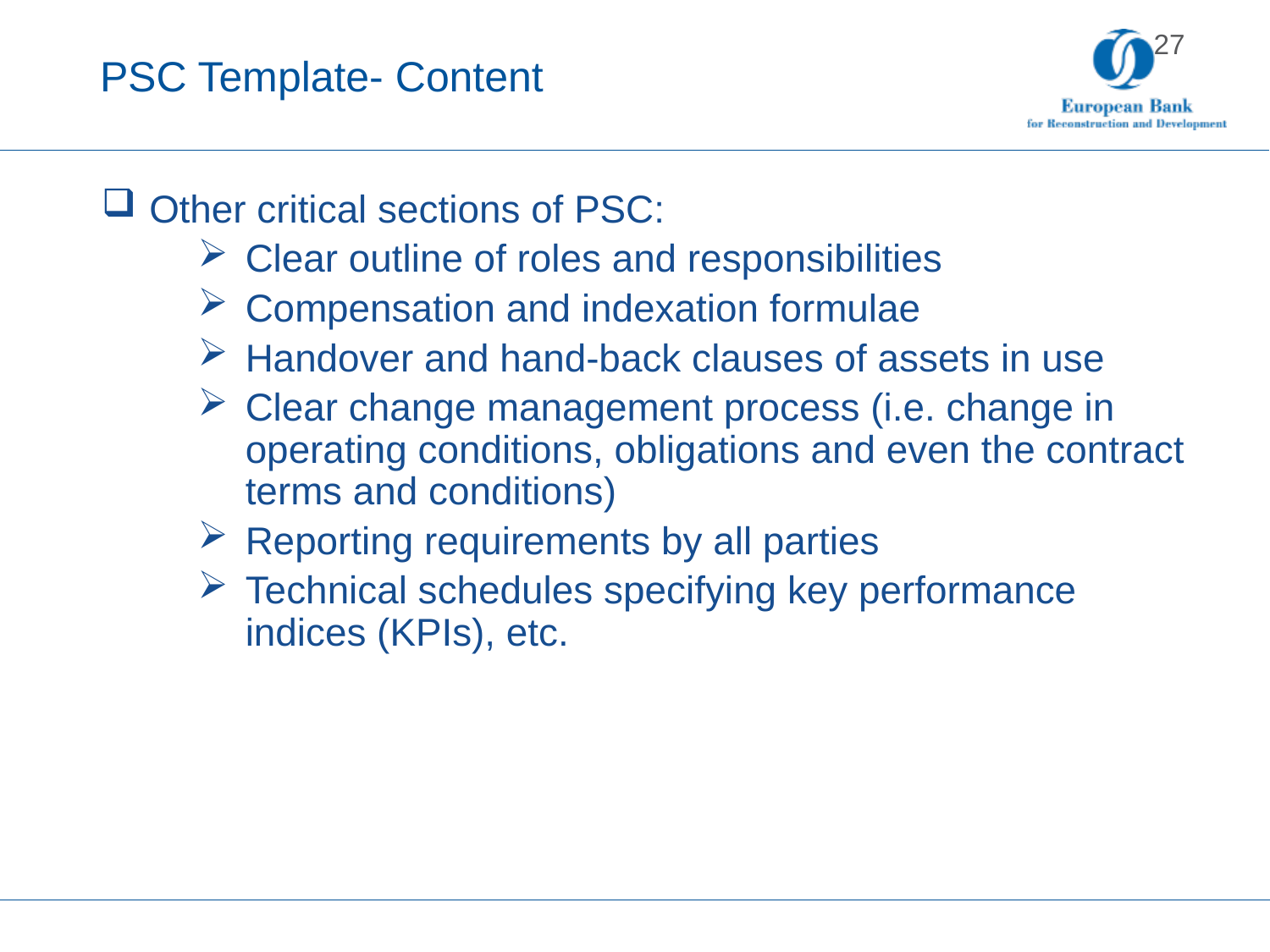

# PSC Template- Content
Other critical sections of PSC:
Clear outline of roles and responsibilities
Compensation and indexation formulae
Handover and hand-back clauses of assets in use
Clear change management process (i.e. change in operating conditions, obligations and even the contract terms and conditions)
Reporting requirements by all parties
Technical schedules specifying key performance indices (KPIs), etc.